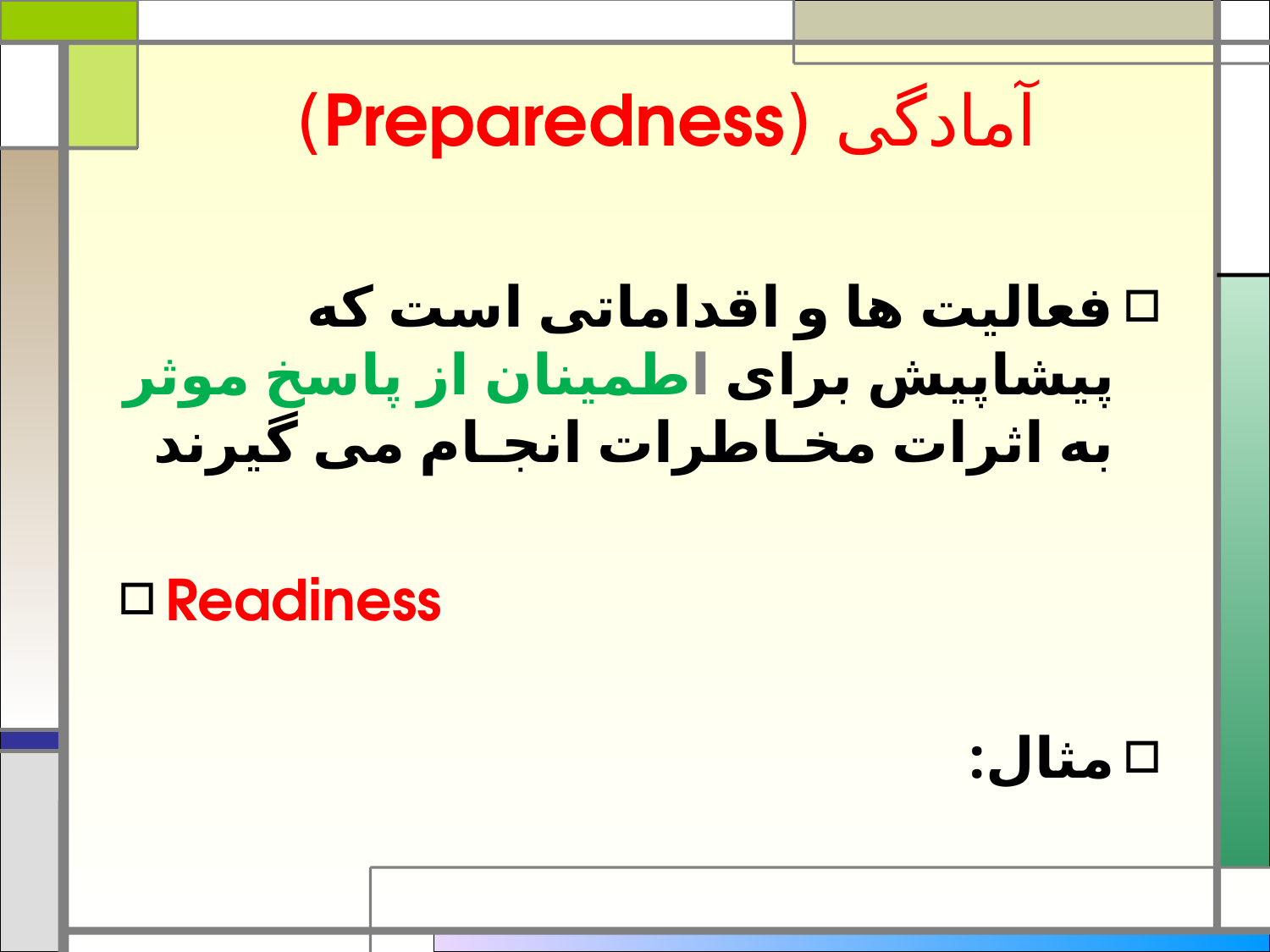

# آمادگی (Preparedness)
فعاليت ھا و اقداماتی است که پيشاپيش برای اطمينان از پاسخ موثر به اثرات مخـاطرات انجـام می گيرند

Readiness

مثال: